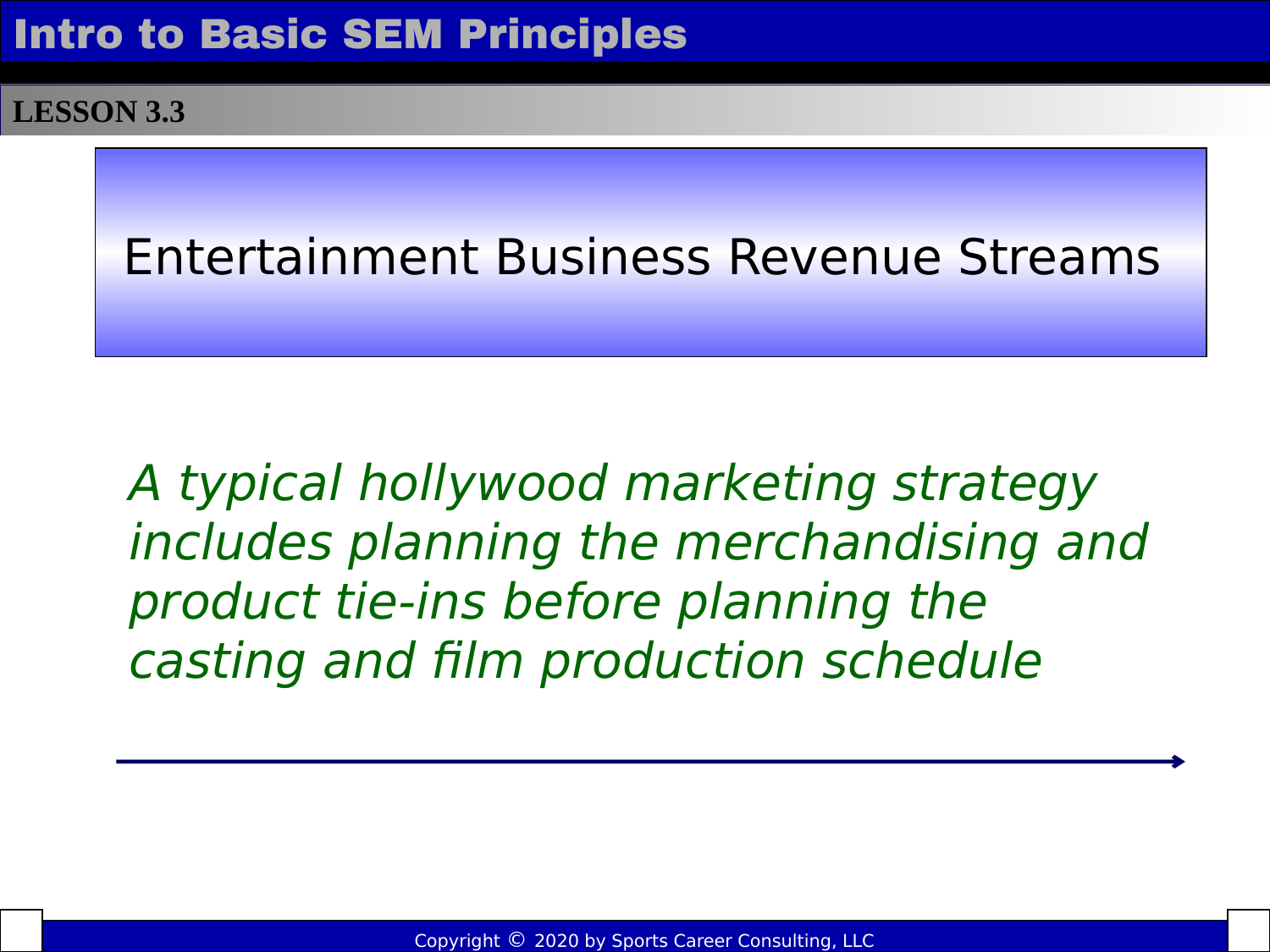

Intro to Basic SEM Principles
LESSON 3.3

 Entertainment Business Revenue Streams

A typical hollywood marketing strategy includes planning the merchandising and product tie-ins before planning the casting and film production schedule

Copyright © 2020 by Sports Career Consulting, LLC